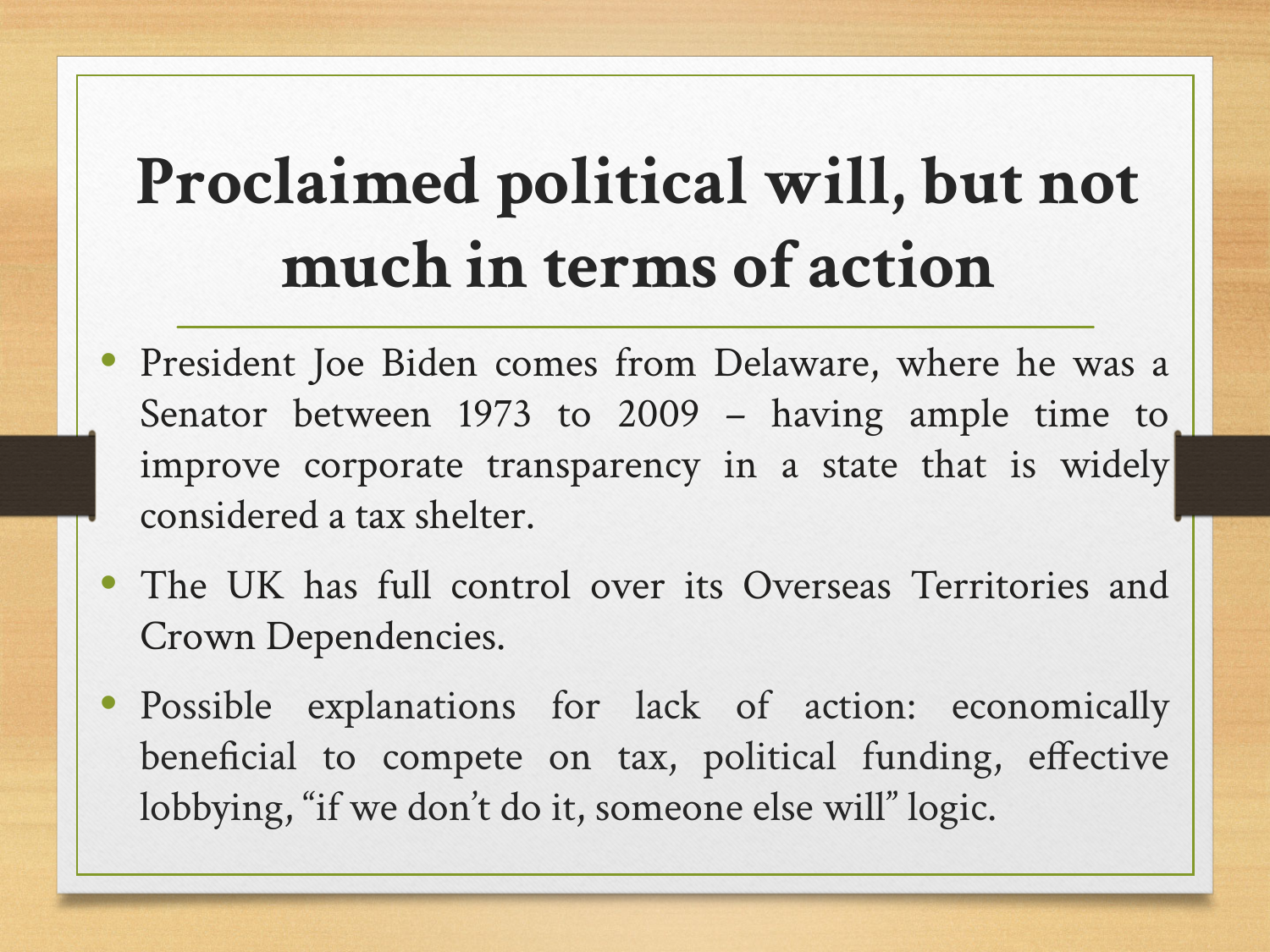

# Proclaimed political will, but not much in terms of action
President Joe Biden comes from Delaware, where he was a Senator between 1973 to 2009 – having ample time to improve corporate transparency in a state that is widely considered a tax shelter.
The UK has full control over its Overseas Territories and Crown Dependencies.
Possible explanations for lack of action: economically beneficial to compete on tax, political funding, effective lobbying, “if we don’t do it, someone else will” logic.